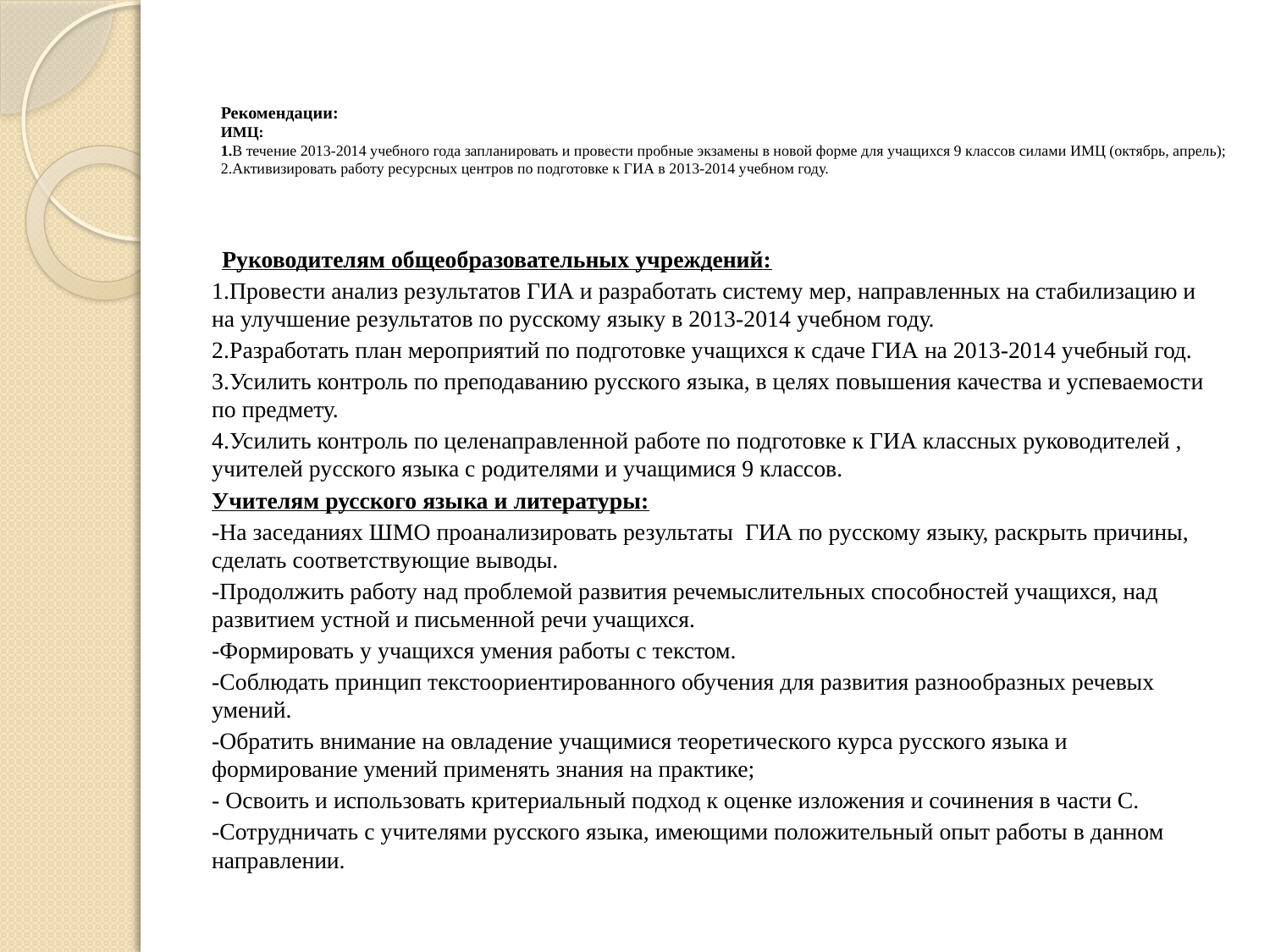

# Рекомендации: ИМЦ: 1.В течение 2013-2014 учебного года запланировать и провести пробные экзамены в новой форме для учащихся 9 классов силами ИМЦ (октябрь, апрель); 2.Активизировать работу ресурсных центров по подготовке к ГИА в 2013-2014 учебном году.
  Руководителям общеобразовательных учреждений:
1.Провести анализ результатов ГИА и разработать систему мер, направленных на стабилизацию и на улучшение результатов по русскому языку в 2013-2014 учебном году.
2.Разработать план мероприятий по подготовке учащихся к сдаче ГИА на 2013-2014 учебный год.
3.Усилить контроль по преподаванию русского языка, в целях повышения качества и успеваемости по предмету.
4.Усилить контроль по целенаправленной работе по подготовке к ГИА классных руководителей , учителей русского языка с родителями и учащимися 9 классов.
Учителям русского языка и литературы:
-На заседаниях ШМО проанализировать результаты  ГИА по русскому языку, раскрыть причины, сделать соответствующие выводы.
-Продолжить работу над проблемой развития речемыслительных способностей учащихся, над развитием устной и письменной речи учащихся.
-Формировать у учащихся умения работы с текстом.
-Соблюдать принцип текстоориентированного обучения для развития разнообразных речевых умений.
-Обратить внимание на овладение учащимися теоретического курса русского языка и формирование умений применять знания на практике;
- Освоить и использовать критериальный подход к оценке изложения и сочинения в части С.
-Сотрудничать с учителями русского языка, имеющими положительный опыт работы в данном направлении.